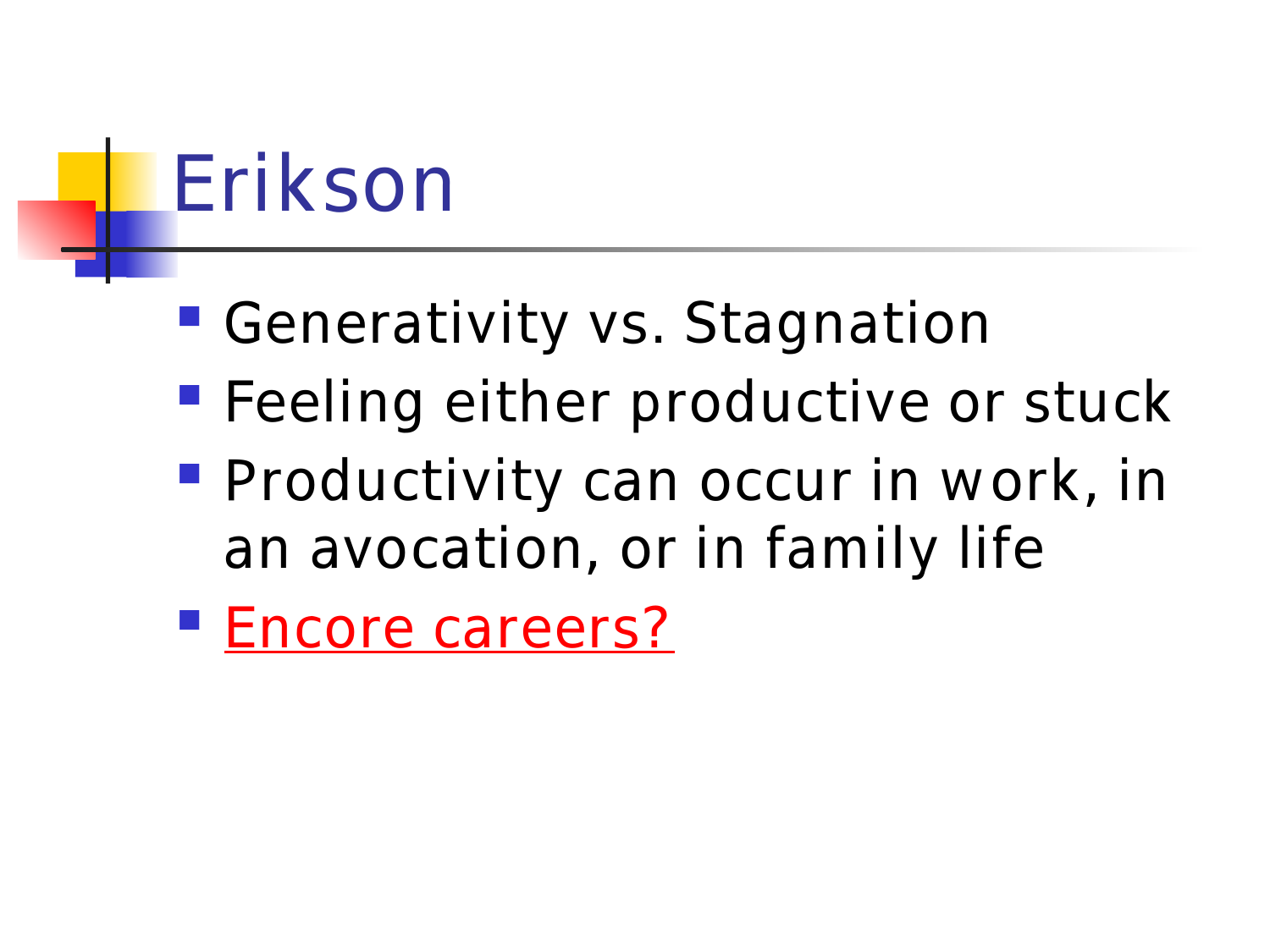

# Erikson
Generativity vs. Stagnation
Feeling either productive or stuck
Productivity can occur in work, in an avocation, or in family life
Encore careers?